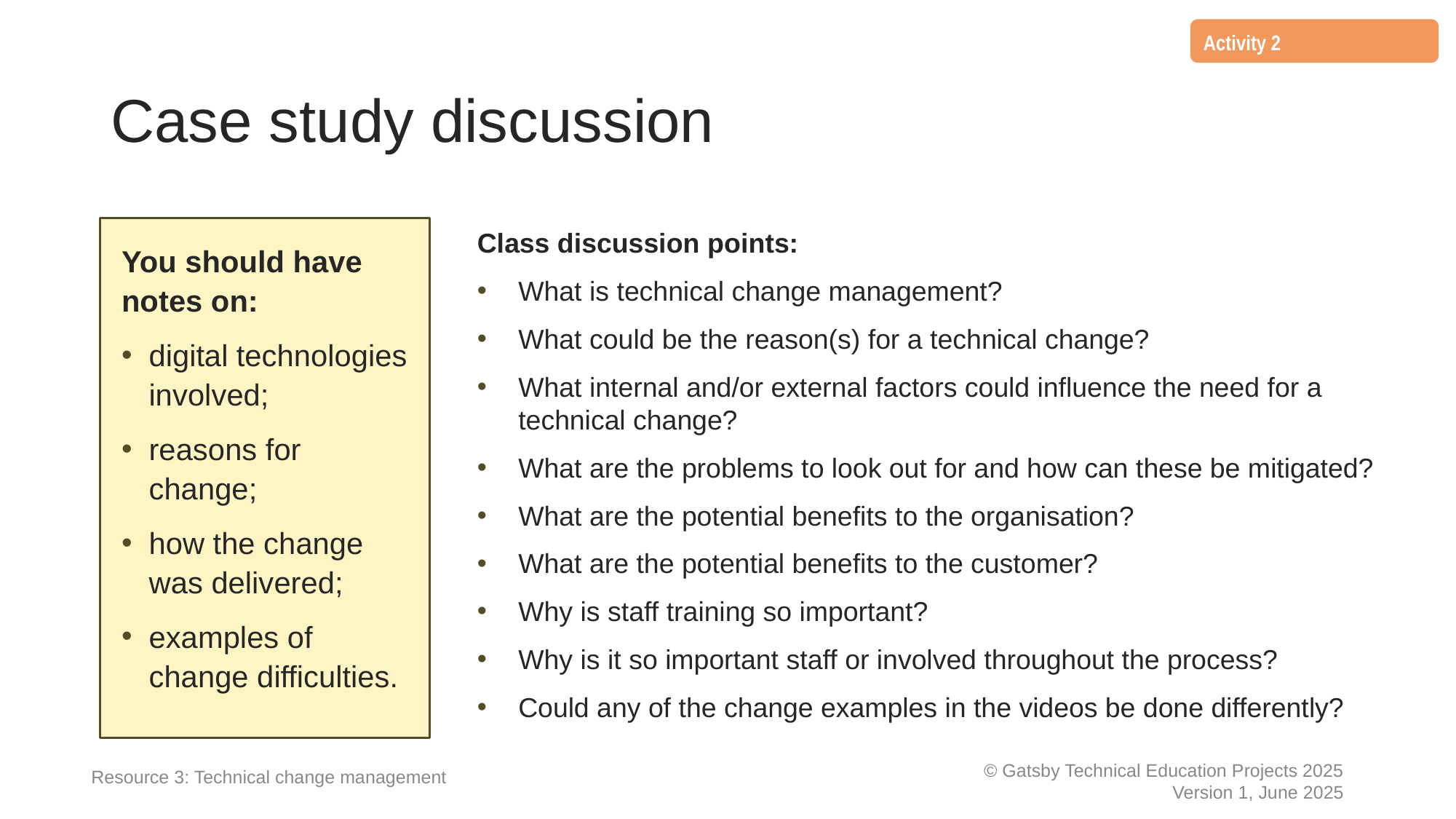

Activity 2
# Case study discussion
Class discussion points:
What is technical change management?
What could be the reason(s) for a technical change?
What internal and/or external factors could influence the need for a technical change?
What are the problems to look out for and how can these be mitigated?
What are the potential benefits to the organisation?
What are the potential benefits to the customer?
Why is staff training so important?
Why is it so important staff or involved throughout the process?
Could any of the change examples in the videos be done differently?
You should have notes on:
digital technologies involved;
reasons for change;
how the change was delivered;
examples of change difficulties.

Resource 3: Technical change management